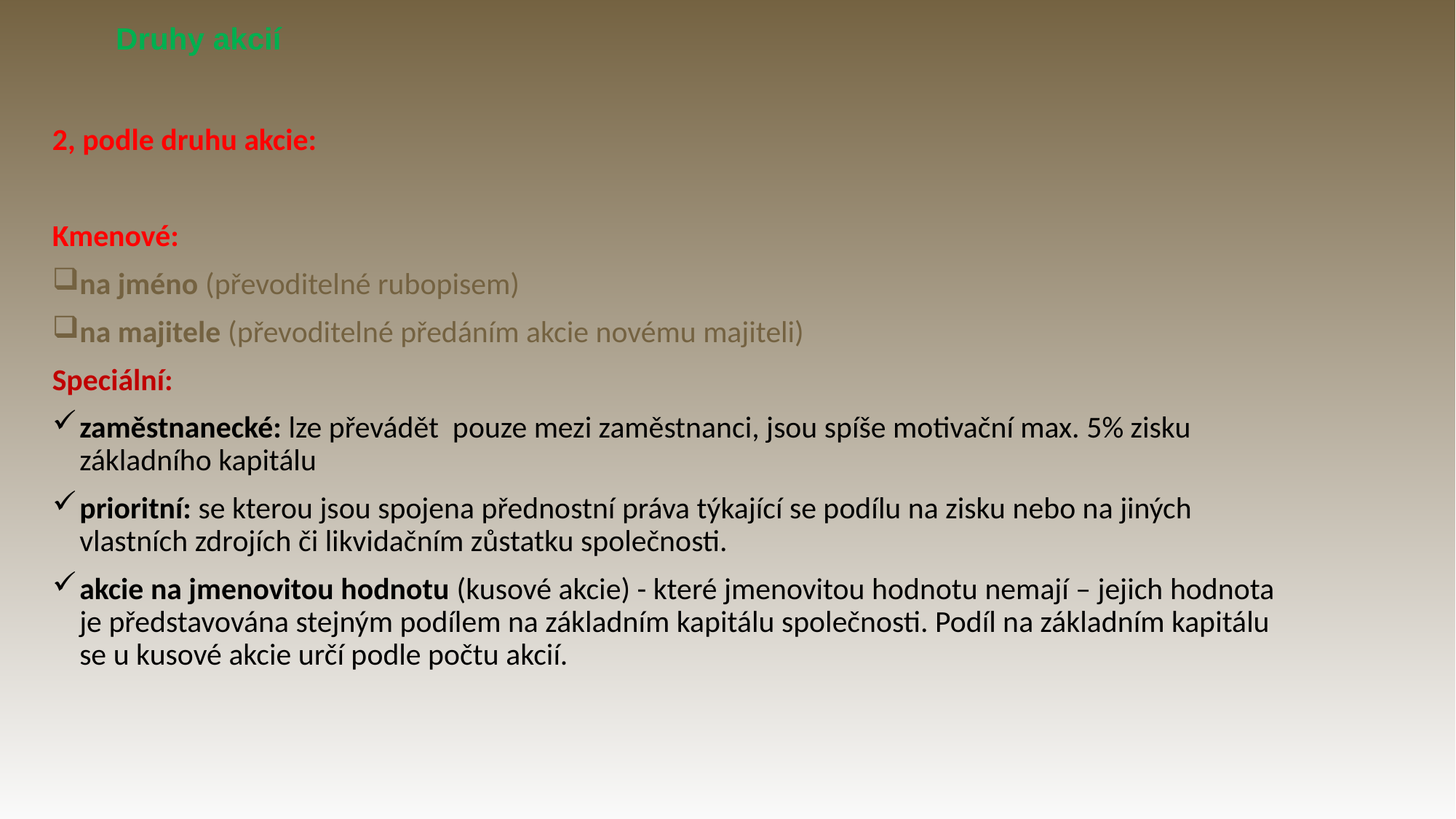

# Druhy akcií
2, podle druhu akcie:

Kmenové:
na jméno (převoditelné rubopisem)
na majitele (převoditelné předáním akcie novému majiteli)
Speciální:
zaměstnanecké: lze převádět  pouze mezi zaměstnanci, jsou spíše motivační max. 5% zisku základního kapitálu
prioritní: se kterou jsou spojena přednostní práva týkající se podílu na zisku nebo na jiných vlastních zdrojích či likvidačním zůstatku společnosti.
akcie na jmenovitou hodnotu (kusové akcie) - které jmenovitou hodnotu nemají – jejich hodnota je představována stejným podílem na základním kapitálu společnosti. Podíl na základním kapitálu se u kusové akcie určí podle počtu akcií.